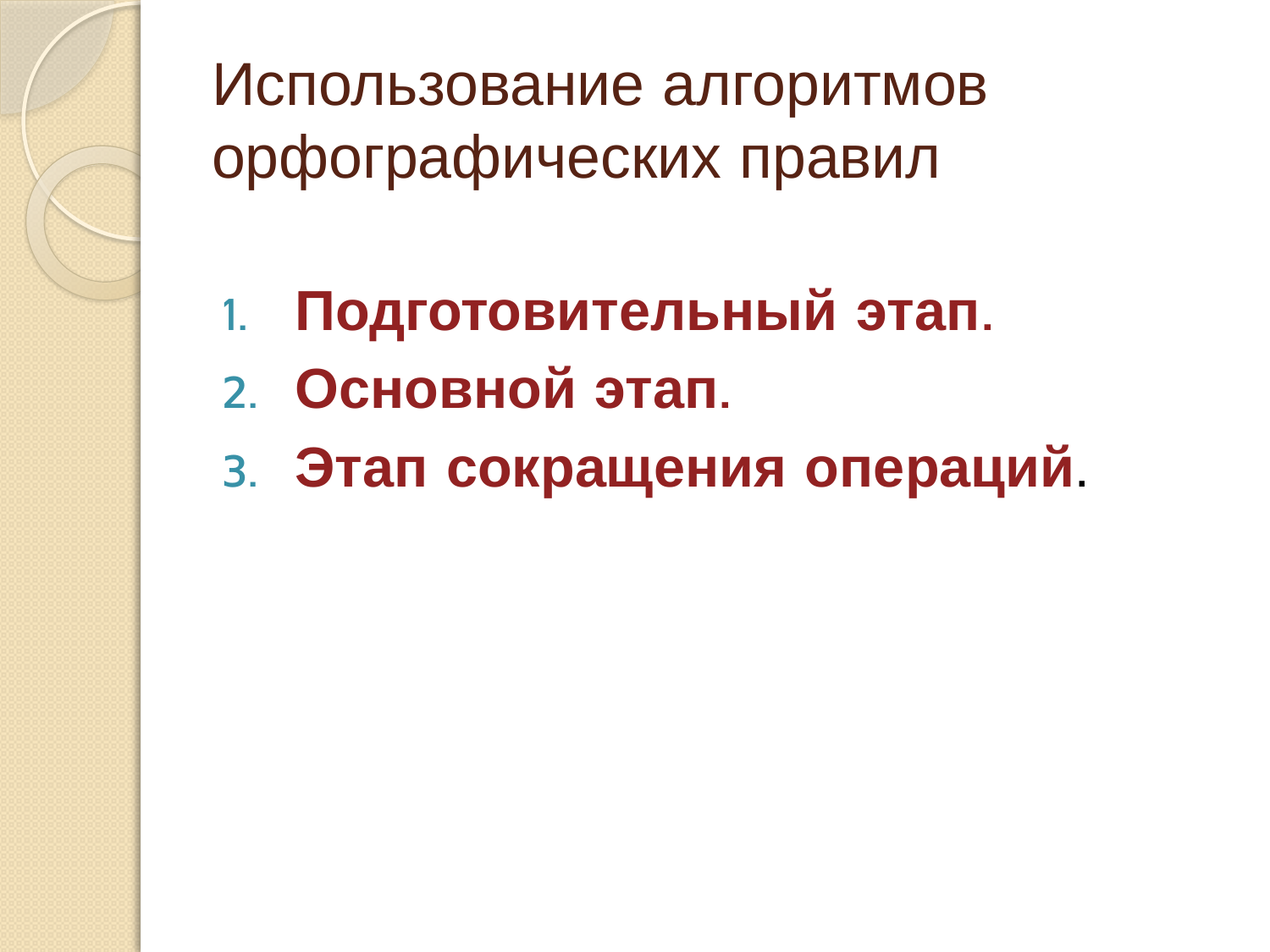

# Использование алгоритмов орфографических правил
Подготовительный этап.
Основной этап.
Этап сокращения операций.